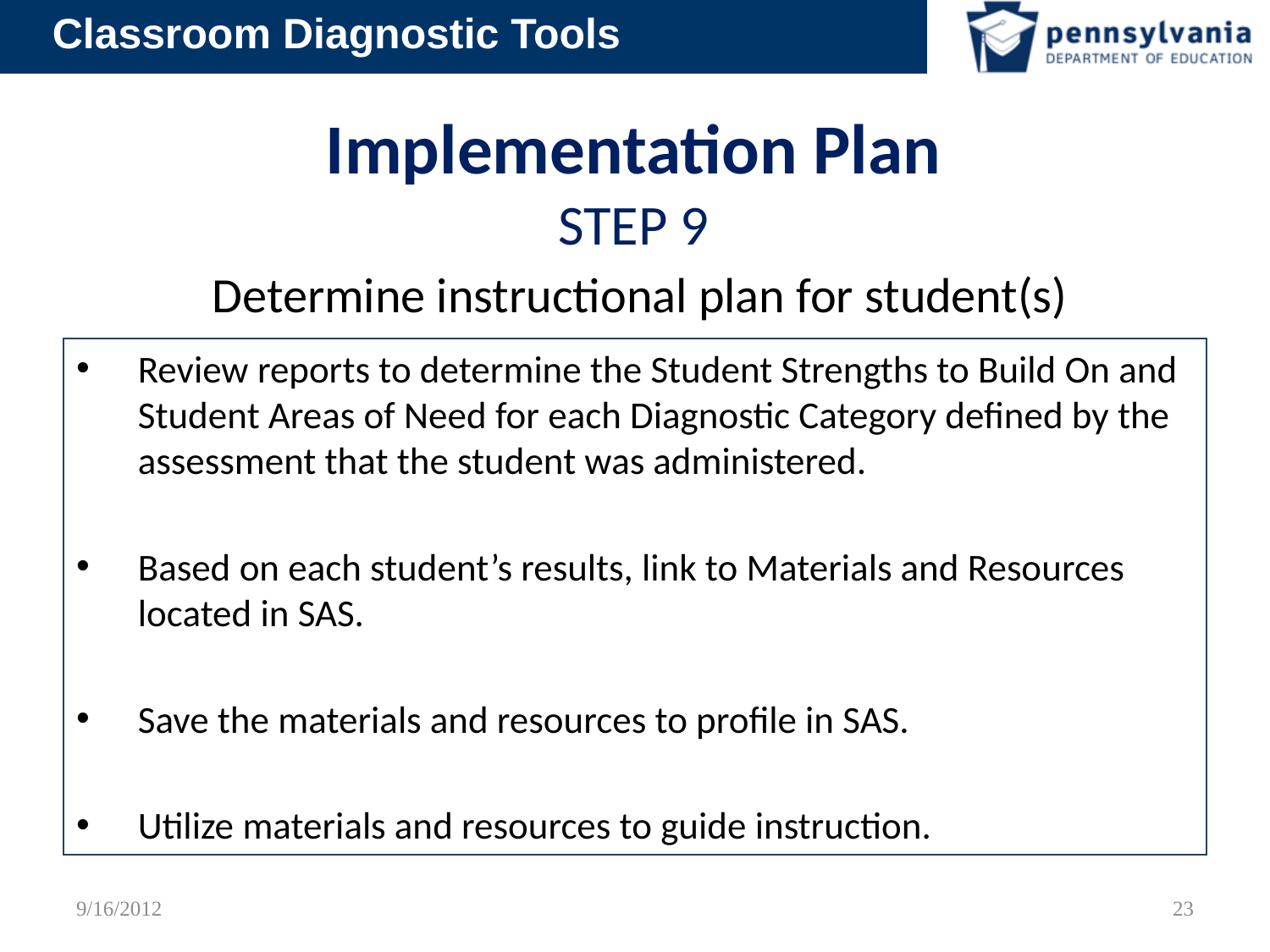

# Implementation Plan STEP 9 Determine instructional plan for student(s)
Review reports to determine the Student Strengths to Build On and Student Areas of Need for each Diagnostic Category defined by the assessment that the student was administered.

Based on each student’s results, link to Materials and Resources located in SAS.

Save the materials and resources to profile in SAS.

Utilize materials and resources to guide instruction.

9/16/2012
23